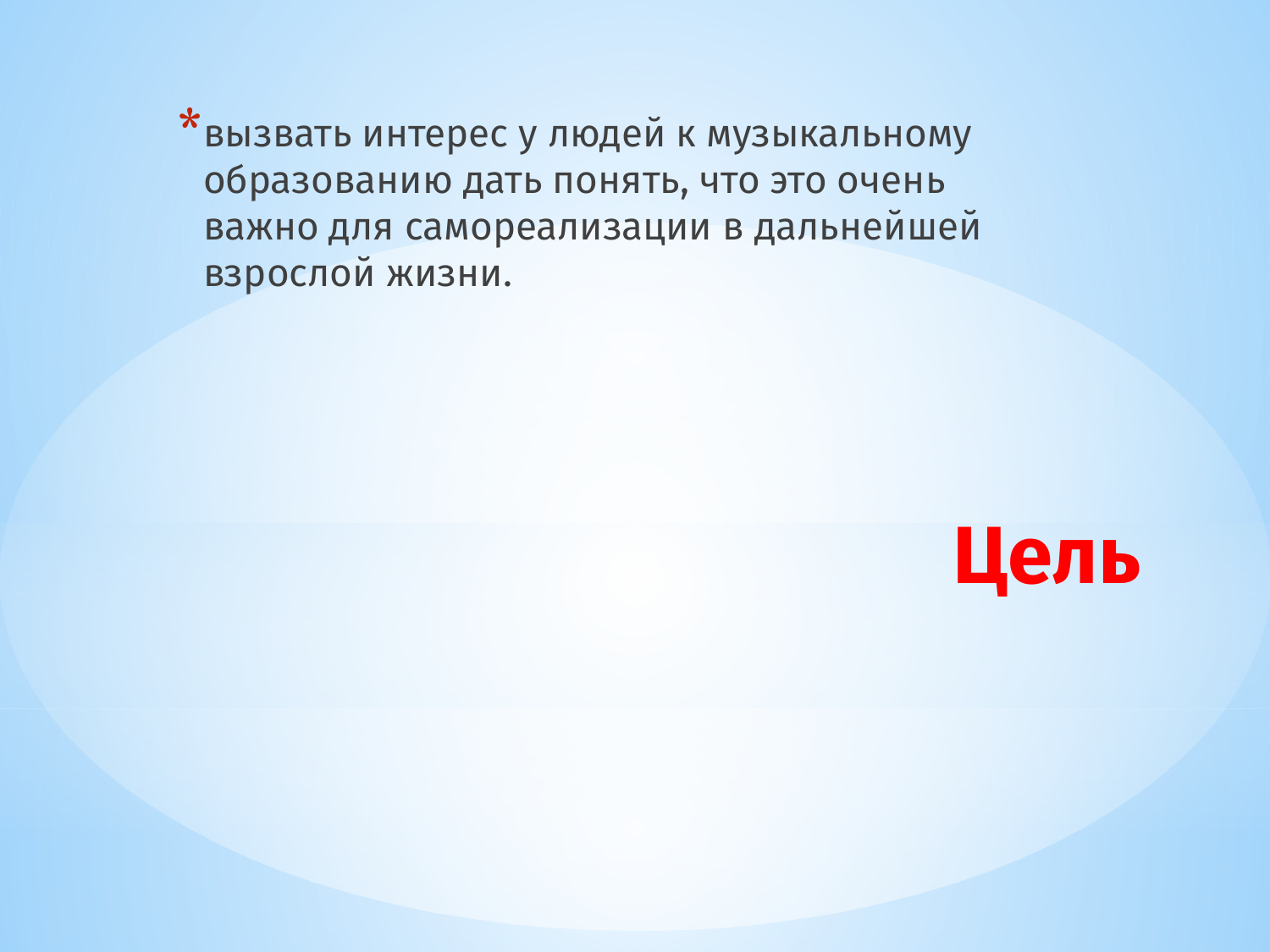

вызвать интерес у людей к музыкальному образованию дать понять, что это очень важно для самореализации в дальнейшей взрослой жизни.

# Цель